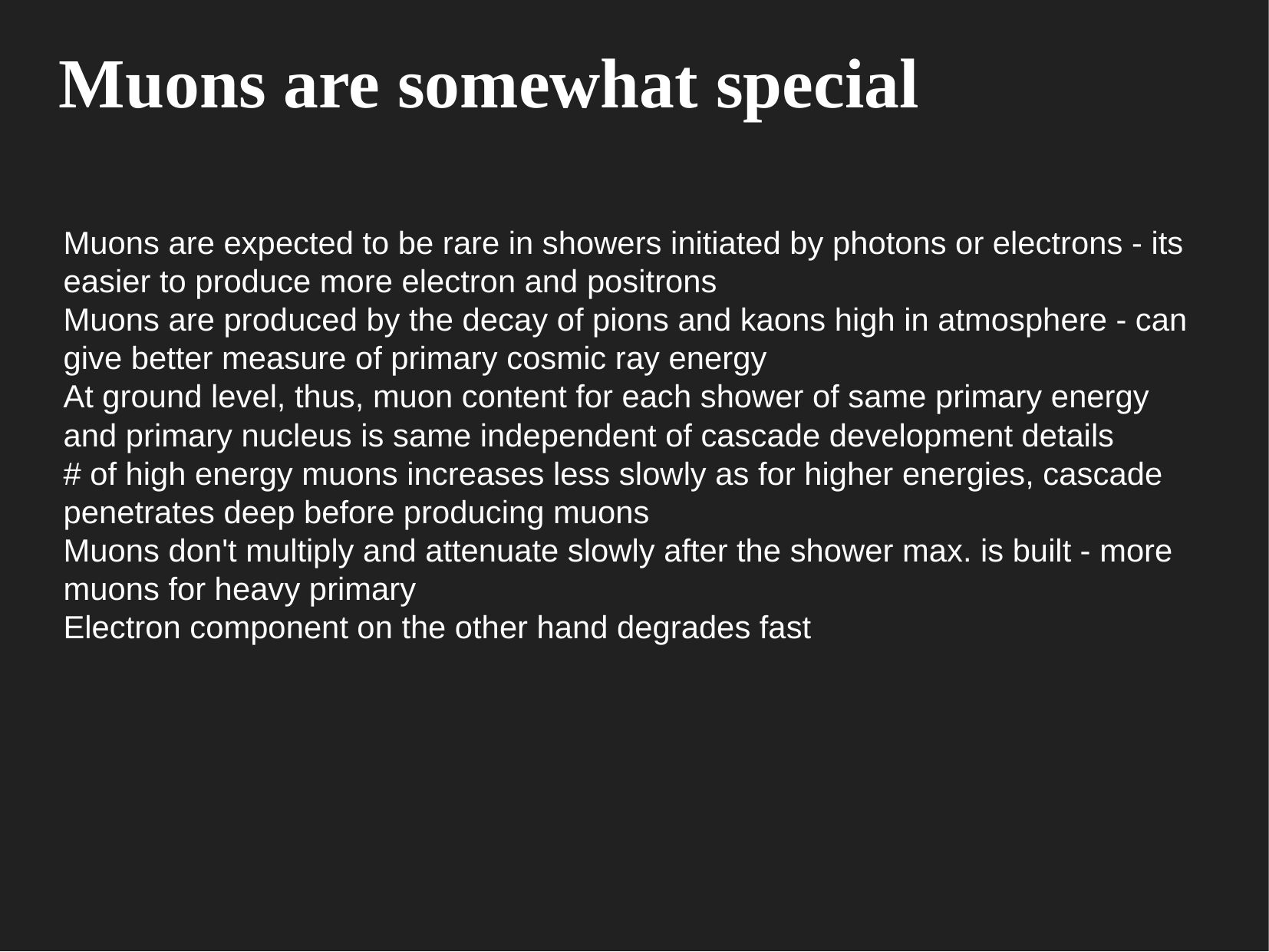

Muons are somewhat special
Muons are expected to be rare in showers initiated by photons or electrons - its easier to produce more electron and positrons
Muons are produced by the decay of pions and kaons high in atmosphere - can give better measure of primary cosmic ray energy
At ground level, thus, muon content for each shower of same primary energy and primary nucleus is same independent of cascade development details
# of high energy muons increases less slowly as for higher energies, cascade penetrates deep before producing muons
Muons don't multiply and attenuate slowly after the shower max. is built - more muons for heavy primary
Electron component on the other hand degrades fast